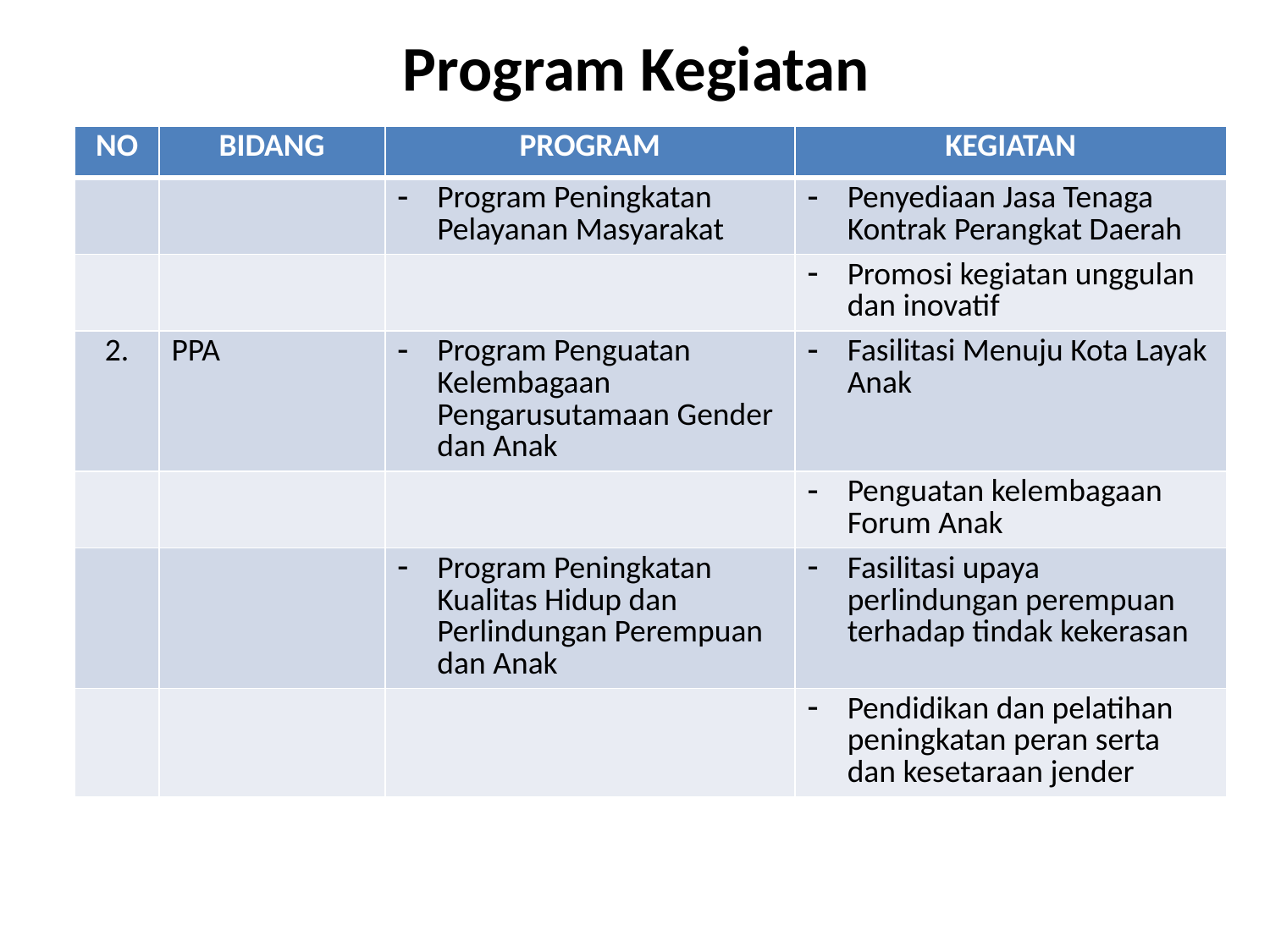

# Program Kegiatan
| NO | BIDANG | PROGRAM | KEGIATAN |
| --- | --- | --- | --- |
|  |  | Program Peningkatan Pelayanan Masyarakat | Penyediaan Jasa Tenaga Kontrak Perangkat Daerah |
|  |  |  | Promosi kegiatan unggulan dan inovatif |
| 2. | PPA | Program Penguatan Kelembagaan Pengarusutamaan Gender dan Anak | Fasilitasi Menuju Kota Layak Anak |
|  |  |  | Penguatan kelembagaan Forum Anak |
|  |  | Program Peningkatan Kualitas Hidup dan Perlindungan Perempuan dan Anak | Fasilitasi upaya perlindungan perempuan terhadap tindak kekerasan |
|  |  |  | Pendidikan dan pelatihan peningkatan peran serta dan kesetaraan jender |